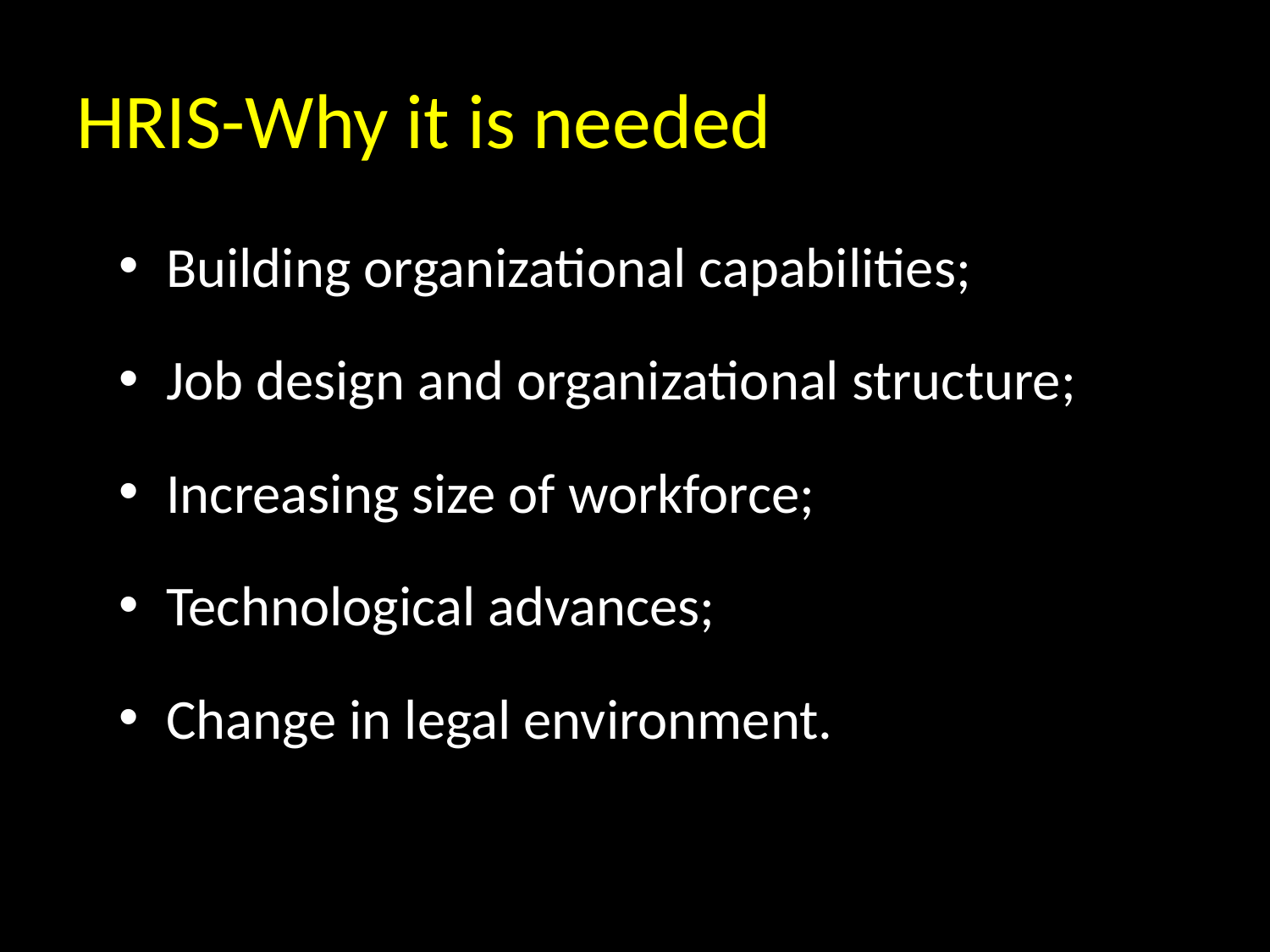

# HRIS-Why it is needed
Building organizational capabilities;
Job design and organizational structure;
Increasing size of workforce;
Technological advances;
Change in legal environment.